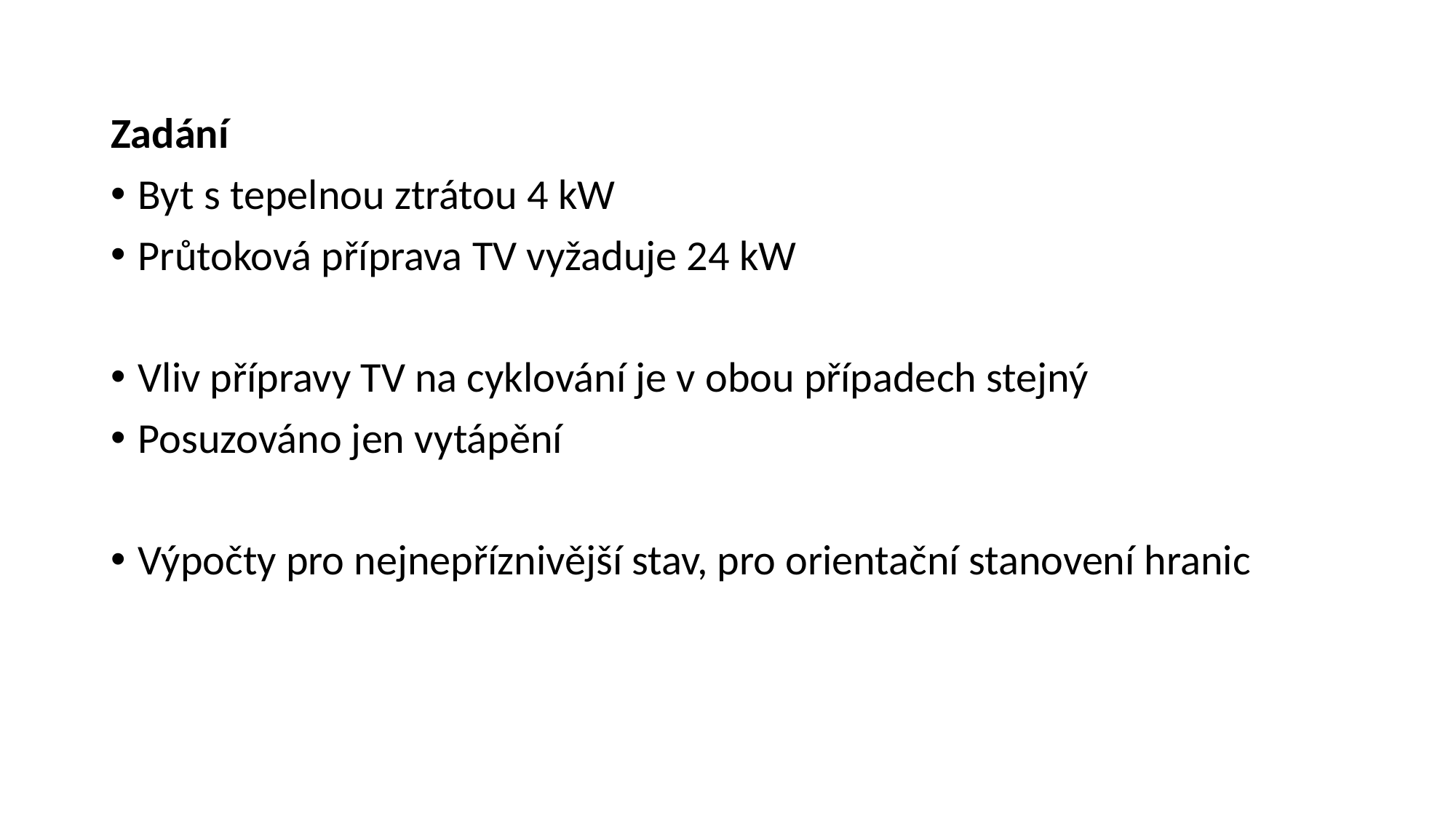

Zadání
Byt s tepelnou ztrátou 4 kW
Průtoková příprava TV vyžaduje 24 kW

Vliv přípravy TV na cyklování je v obou případech stejný
Posuzováno jen vytápění

Výpočty pro nejnepříznivější stav, pro orientační stanovení hranic